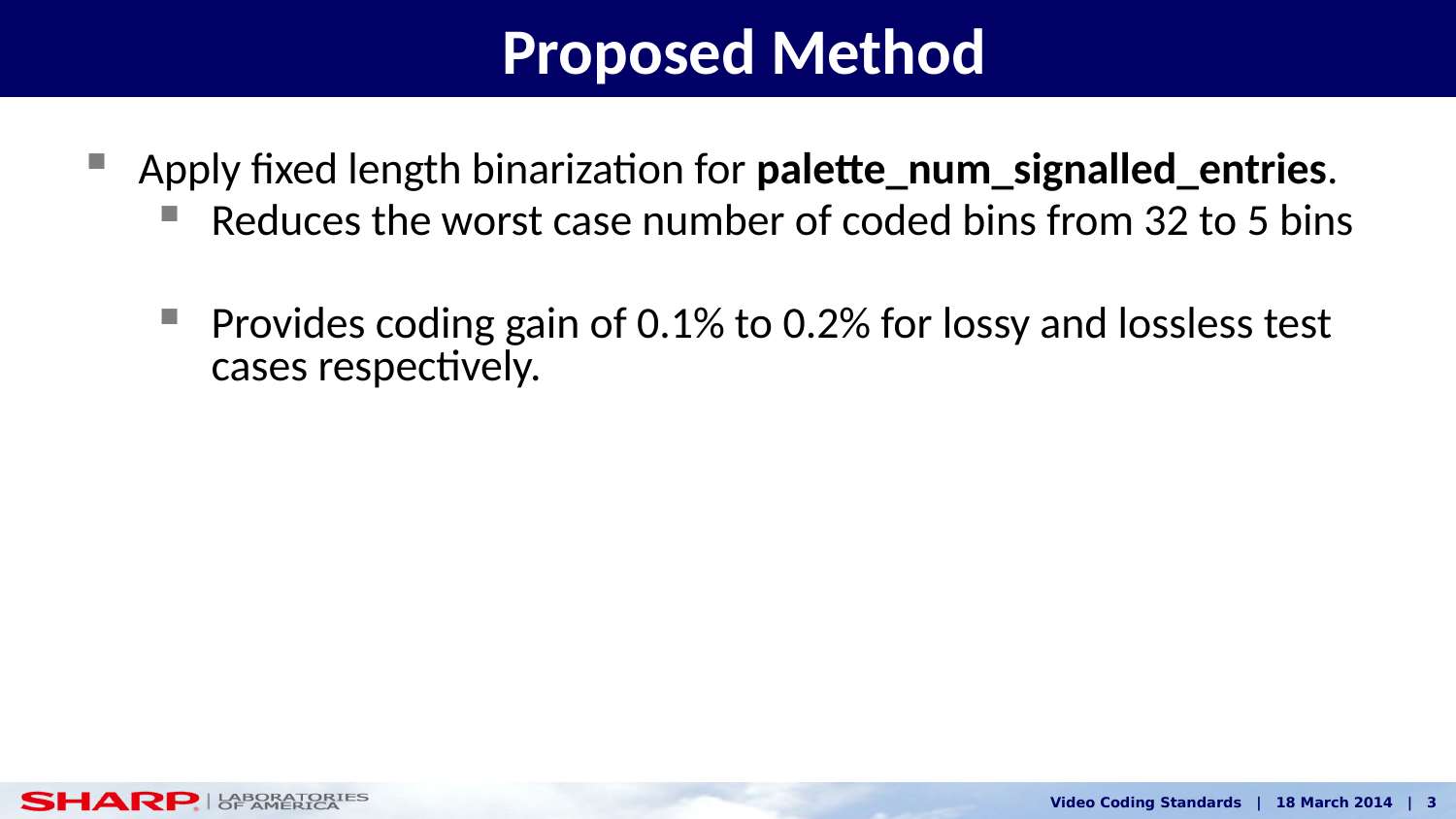

Proposed Method
Apply fixed length binarization for palette_num_signalled_entries.
Reduces the worst case number of coded bins from 32 to 5 bins

Provides coding gain of 0.1% to 0.2% for lossy and lossless test cases respectively.